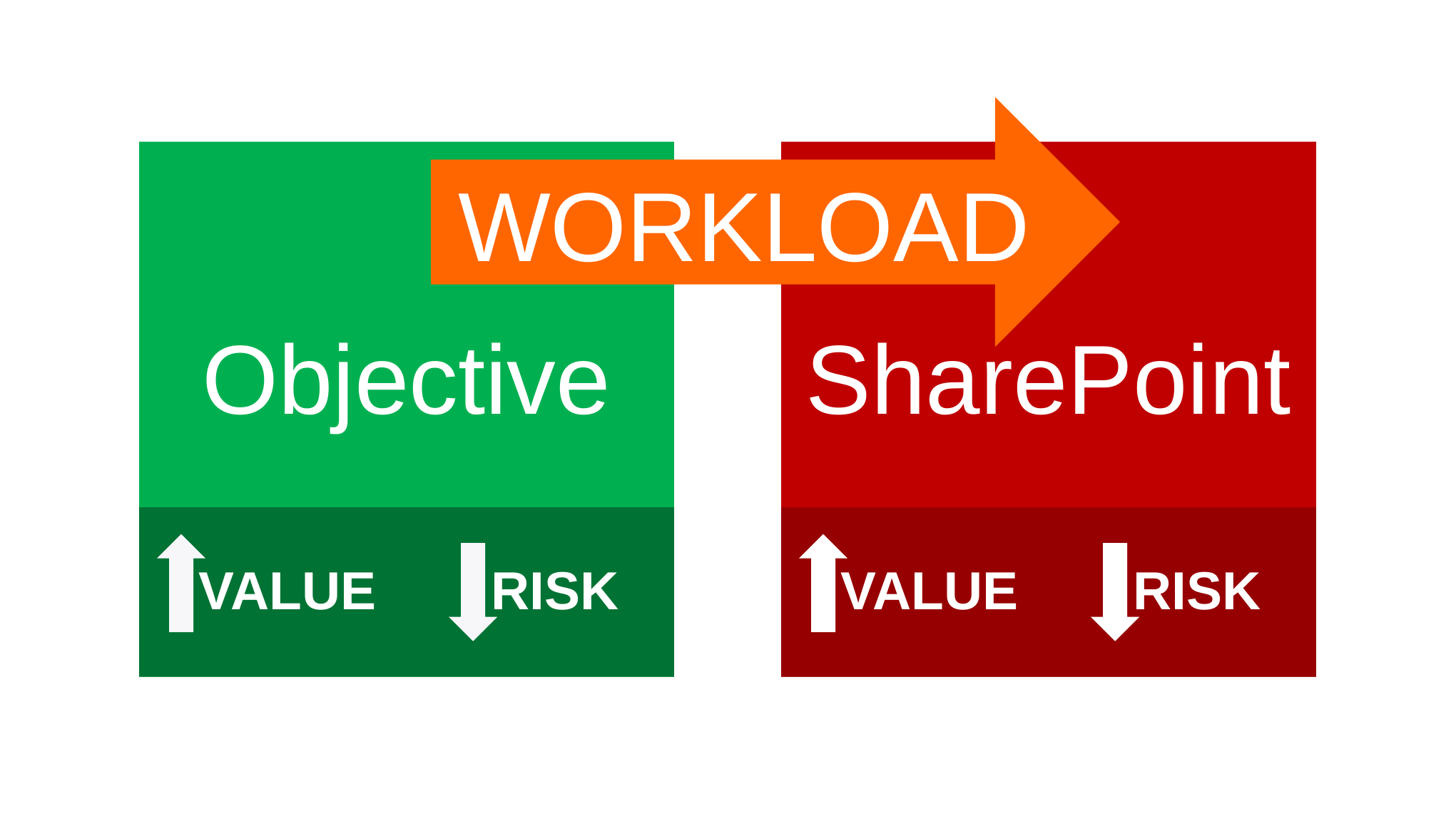

WORKLOAD
Objective
SharePoint
  VALUE

  RISK

  VALUE

  RISK